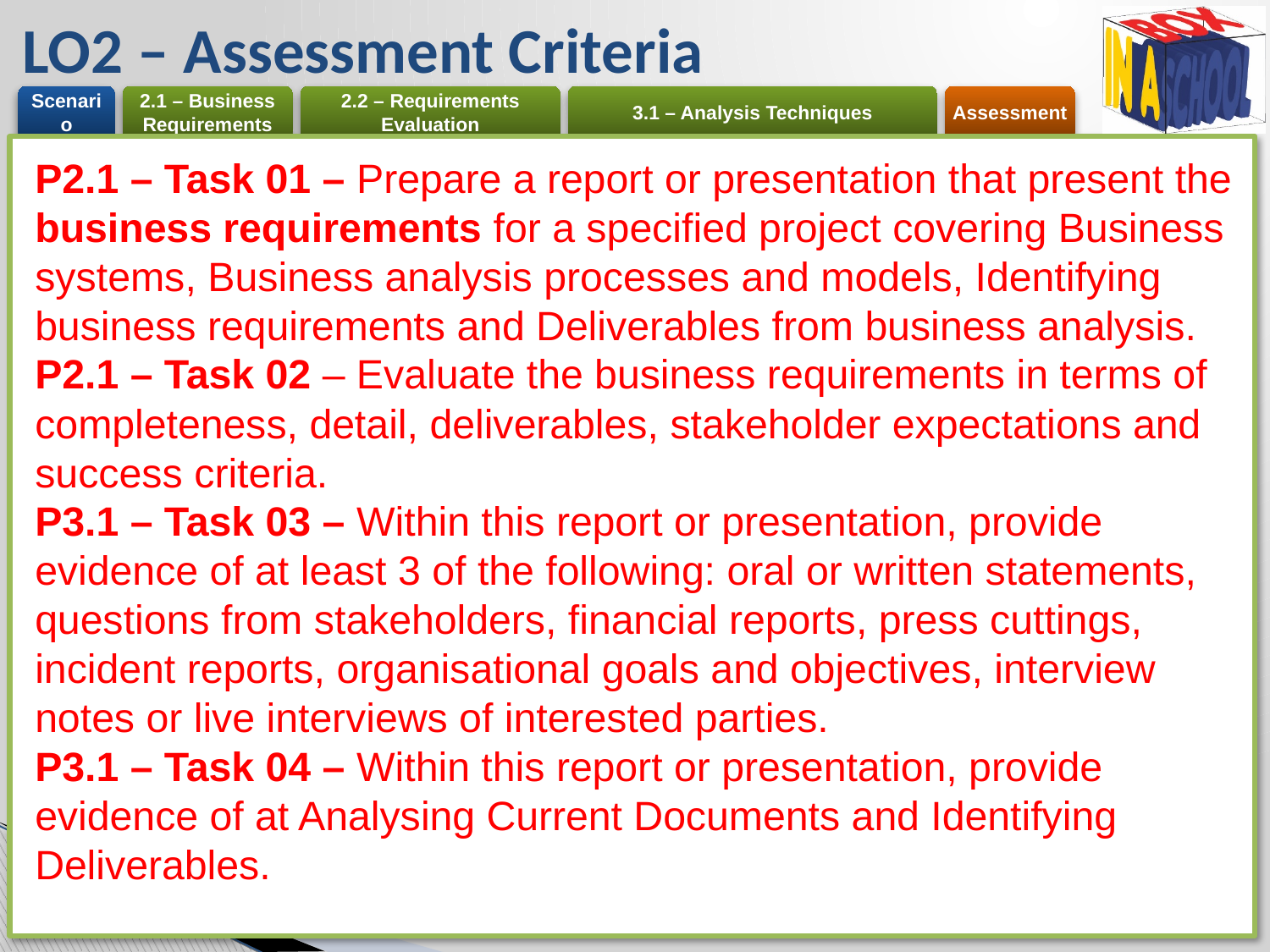

# LO2 – Assessment Criteria
P2.1 – Task 01 – Prepare a report or presentation that present the business requirements for a specified project covering Business systems, Business analysis processes and models, Identifying business requirements and Deliverables from business analysis.
P2.1 – Task 02 – Evaluate the business requirements in terms of completeness, detail, deliverables, stakeholder expectations and success criteria.
P3.1 – Task 03 – Within this report or presentation, provide evidence of at least 3 of the following: oral or written statements, questions from stakeholders, financial reports, press cuttings, incident reports, organisational goals and objectives, interview notes or live interviews of interested parties.
P3.1 – Task 04 – Within this report or presentation, provide evidence of at Analysing Current Documents and Identifying Deliverables.